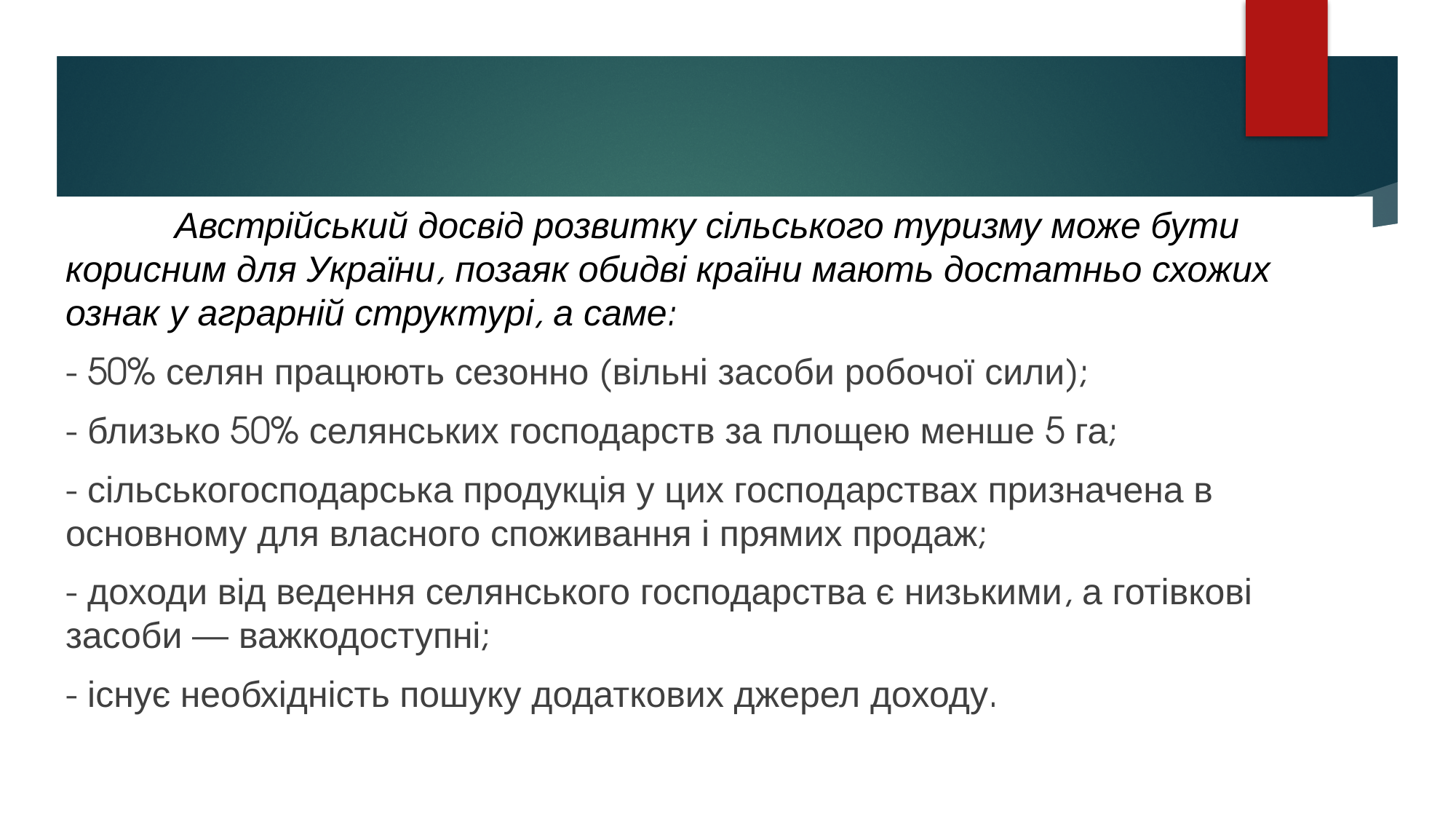

Австрійський досвід розвитку сільського туризму може бути корисним для України, позаяк обидві країни мають достатньо схожих ознак у аграрній структурі, а саме:
- 50% селян працюють сезонно (вільні засоби робочої сили);
- близько 50% селянських господарств за площею менше 5 га;
- сільськогосподарська продукція у цих господарствах призначена в основному для власного споживання і прямих продаж;
- доходи від ведення селянського господарства є низькими, а готівкові засоби — важкодоступні;
- існує необхідність пошуку додаткових джерел доходу.